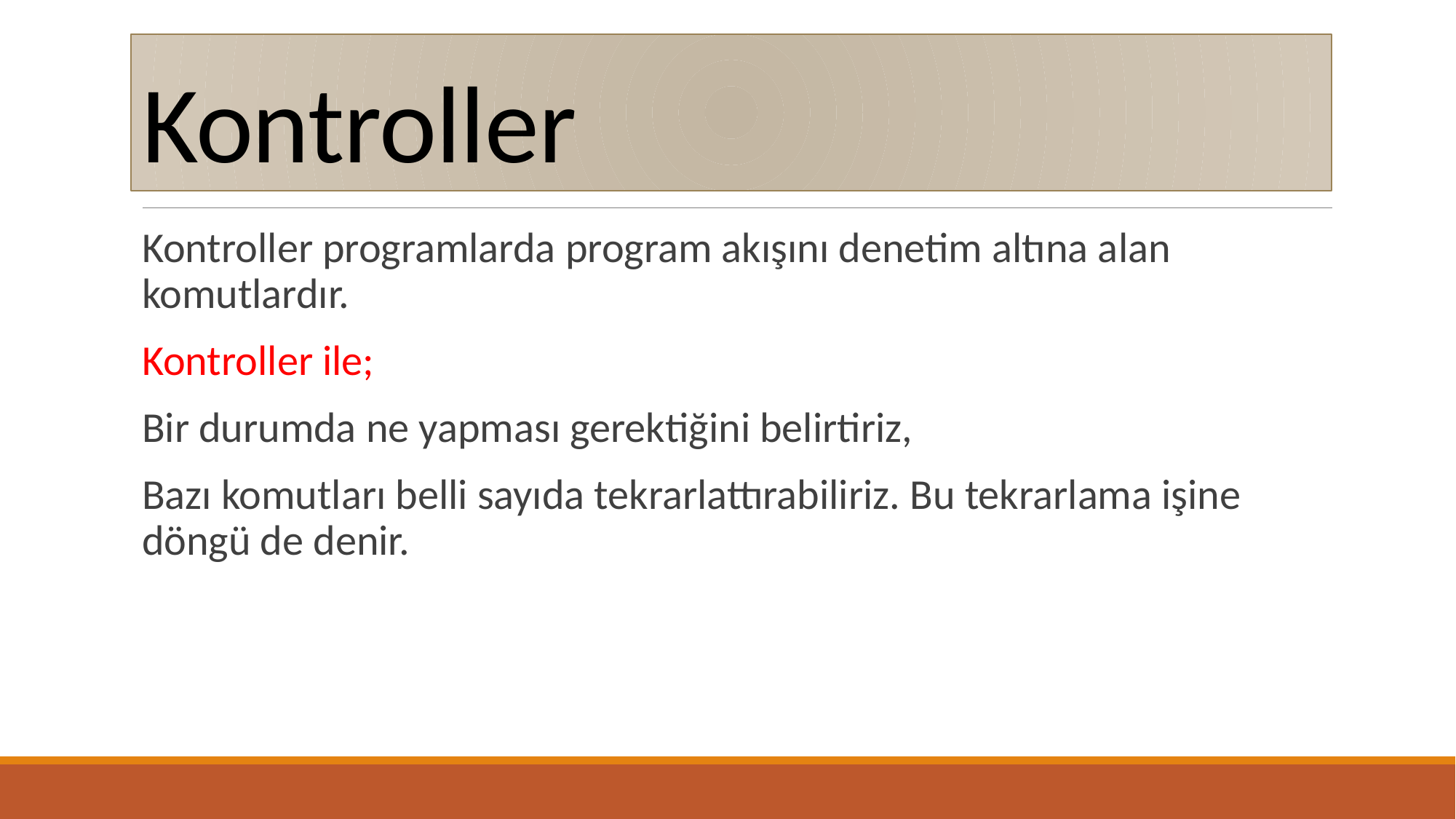

# Kontroller
Kontroller programlarda program akışını denetim altına alan komutlardır.
Kontroller ile;
Bir durumda ne yapması gerektiğini belirtiriz,
Bazı komutları belli sayıda tekrarlattırabiliriz. Bu tekrarlama işine döngü de denir.